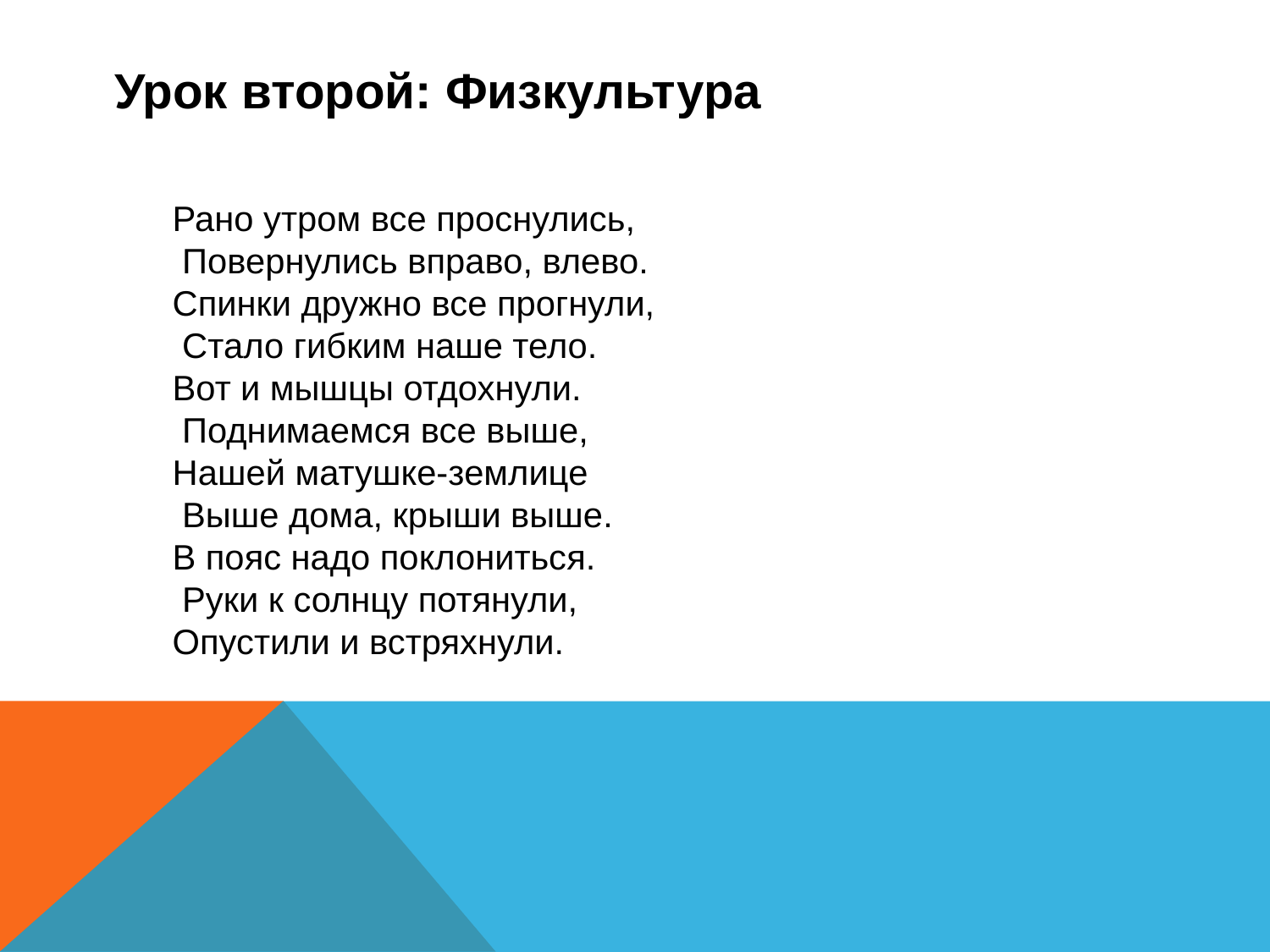

Урок второй: Физкультура
Рано утром все проснулись,
 Повернулись вправо, влево.
Спинки дружно все прогнули,
 Стало гибким наше тело.
Вот и мышцы отдохнули.
 Поднимаемся все выше,
Нашей матушке-землице
 Выше дома, крыши выше.
В пояс надо поклониться.
 Руки к солнцу потянули,
Опустили и встряхнули.